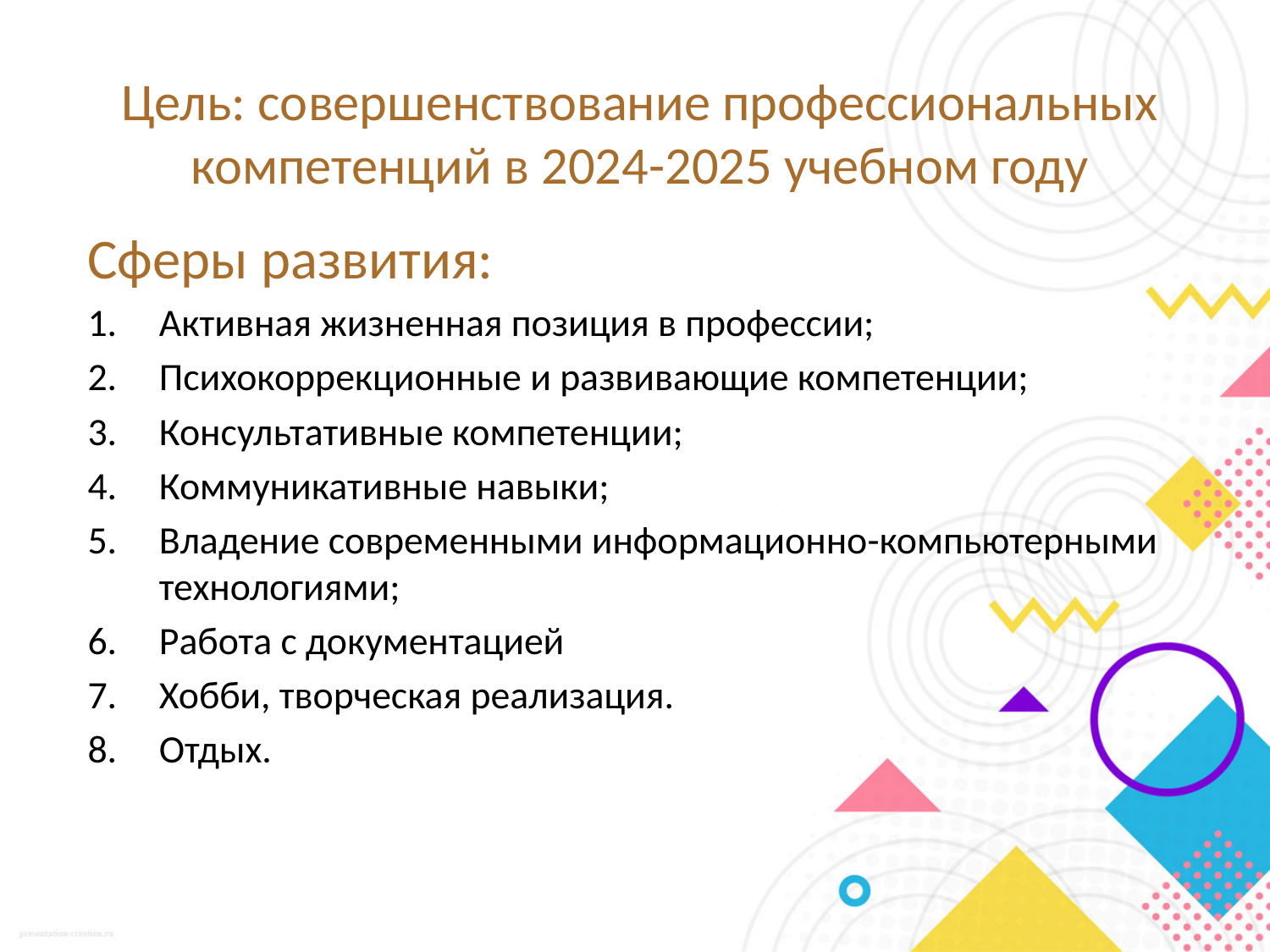

# Цель: совершенствование профессиональных компетенций в 2024-2025 учебном году
Сферы развития:
Активная жизненная позиция в профессии;
Психокоррекционные и развивающие компетенции;
Консультативные компетенции;
Коммуникативные навыки;
Владение современными информационно-компьютерными технологиями;
Работа с документацией
Хобби, творческая реализация.
Отдых.